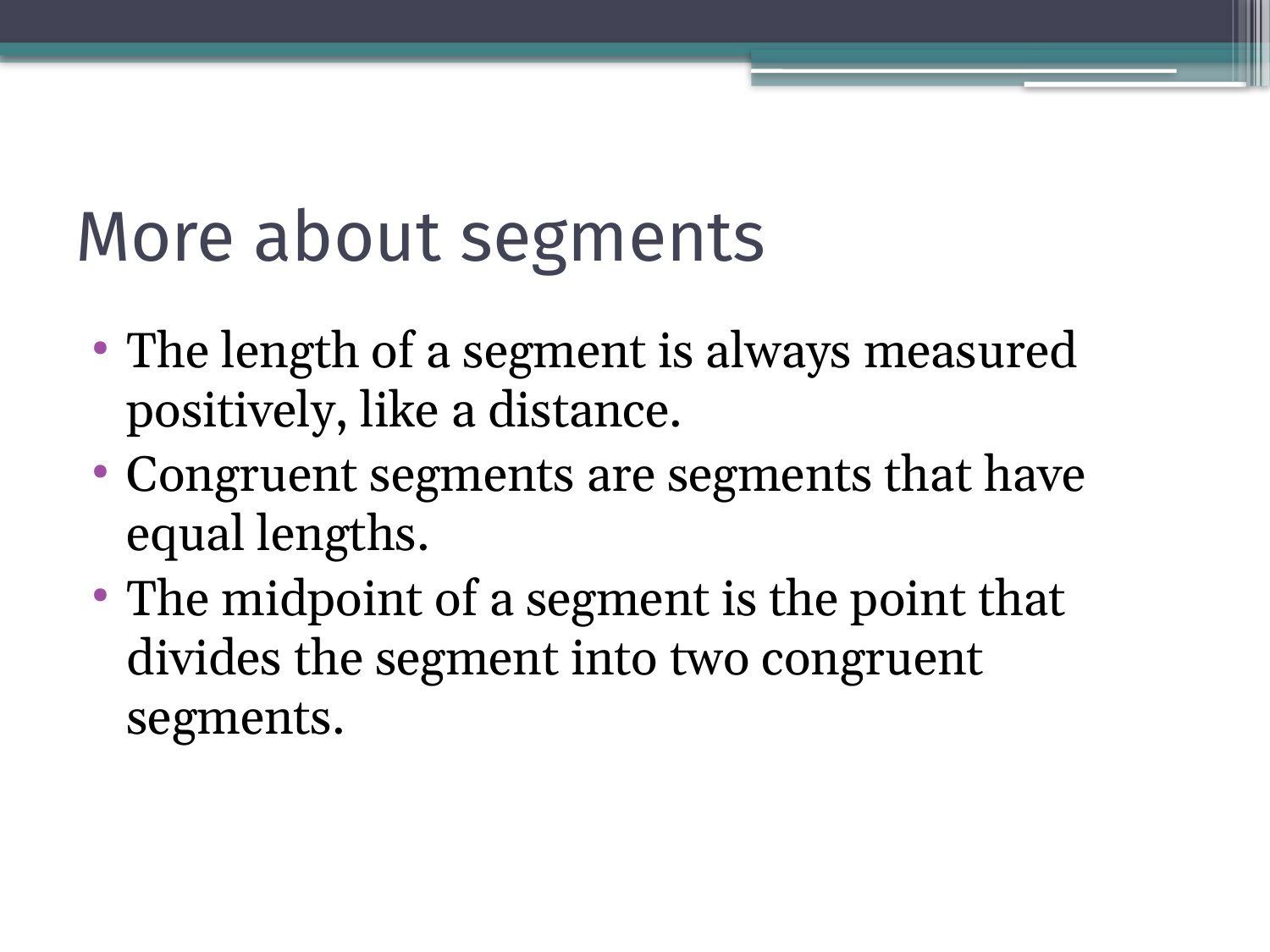

# More about segments
The length of a segment is always measured positively, like a distance.
Congruent segments are segments that have equal lengths.
The midpoint of a segment is the point that divides the segment into two congruent segments.